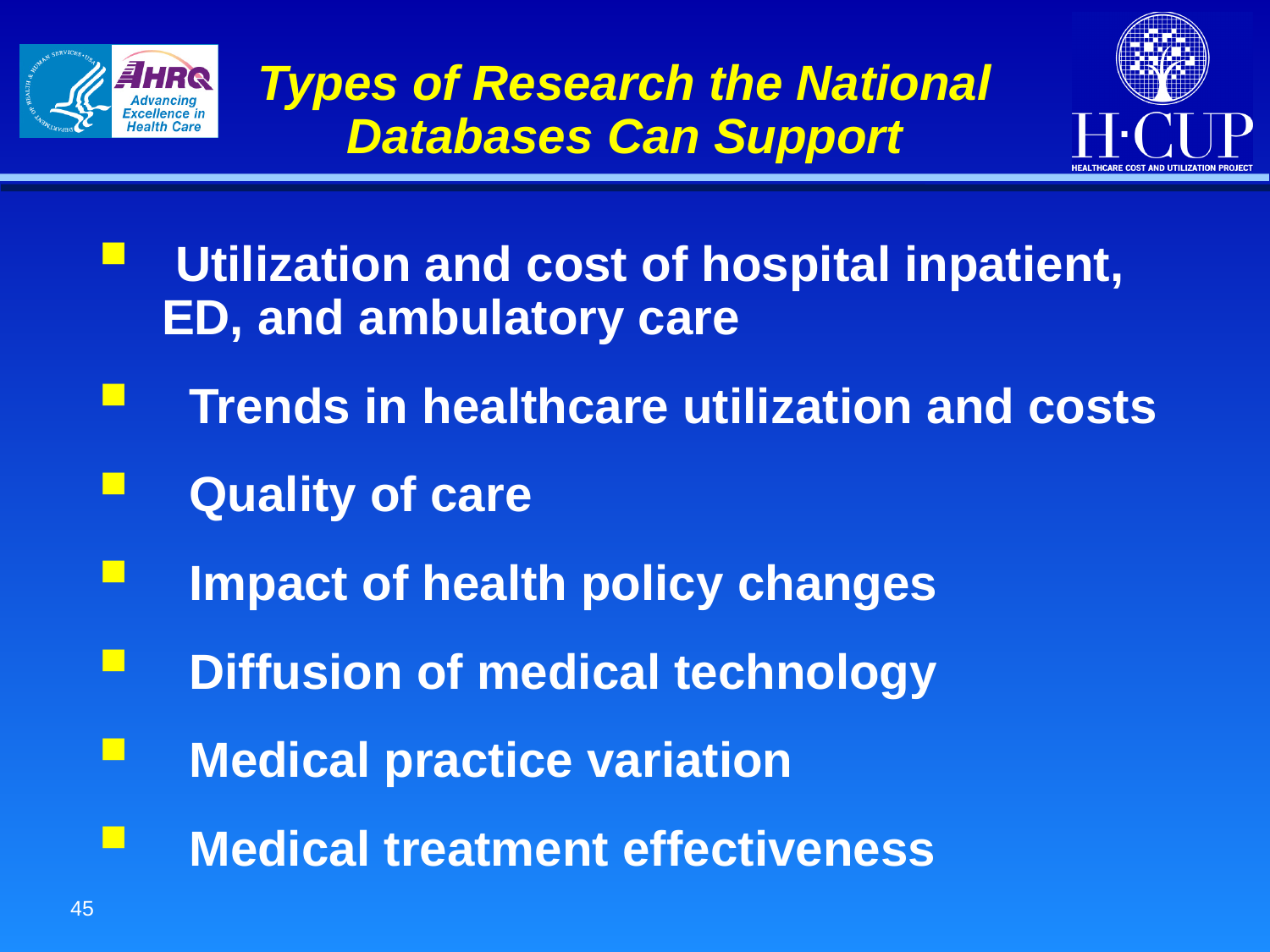

# Types of Research the National Databases Can Support
 Utilization and cost of hospital inpatient, ED, and ambulatory care
  Trends in healthcare utilization and costs
  Quality of care
  Impact of health policy changes
  Diffusion of medical technology
  Medical practice variation
  Medical treatment effectiveness
45